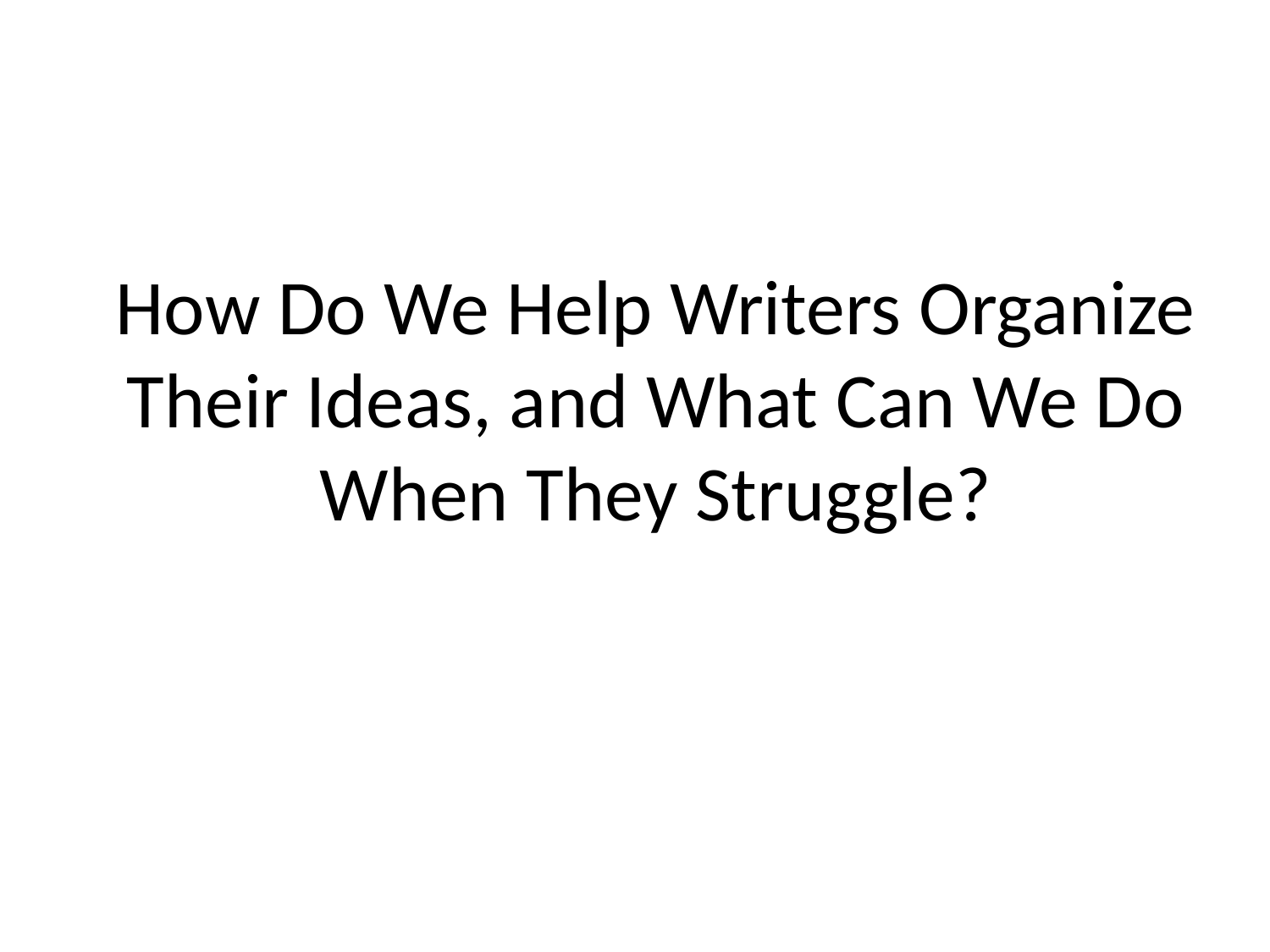

# How Do We Help Writers Organize Their Ideas, and What Can We Do When They Struggle?